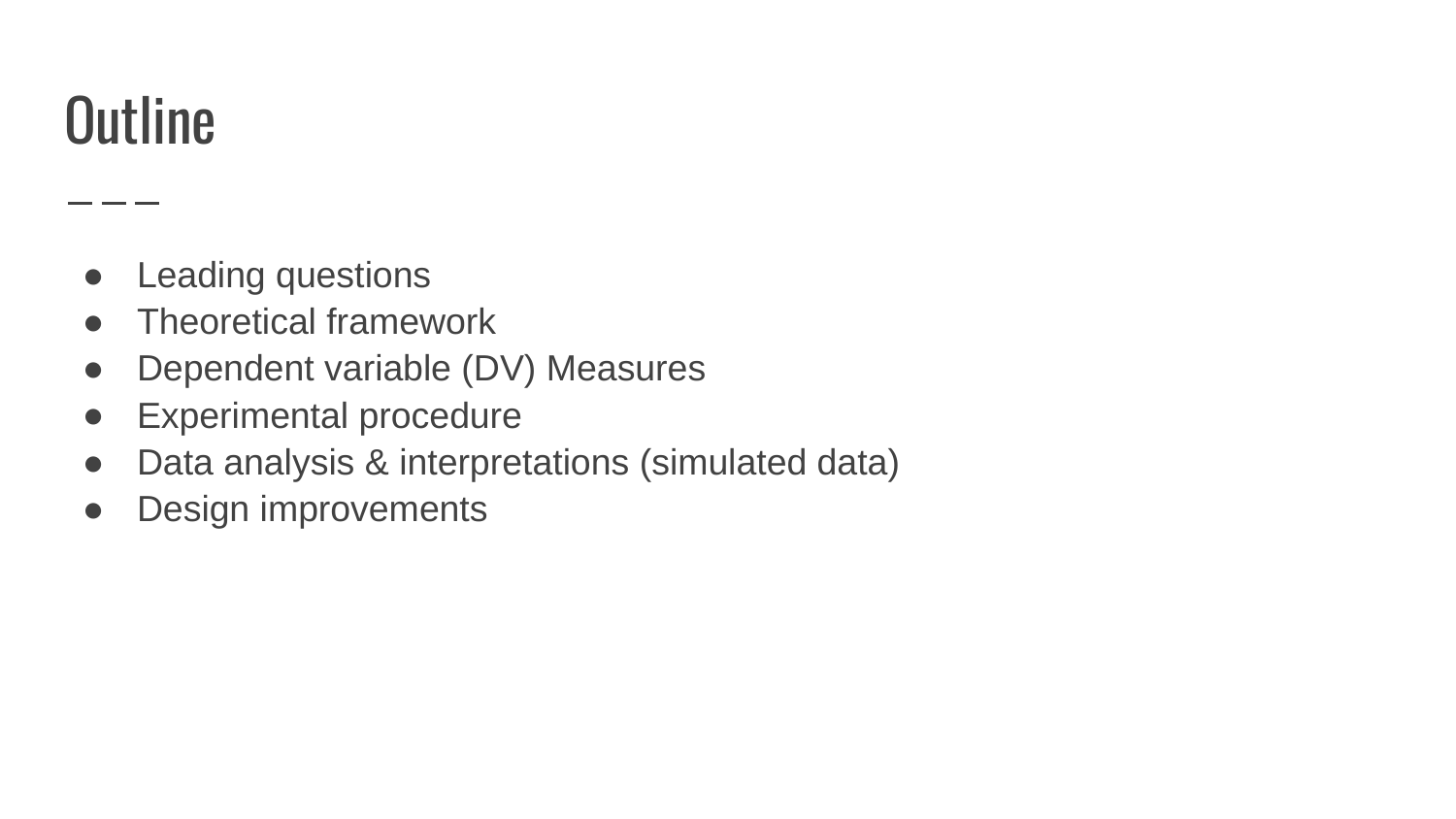

# Outline
Leading questions
Theoretical framework
Dependent variable (DV) Measures
Experimental procedure
Data analysis & interpretations (simulated data)
Design improvements